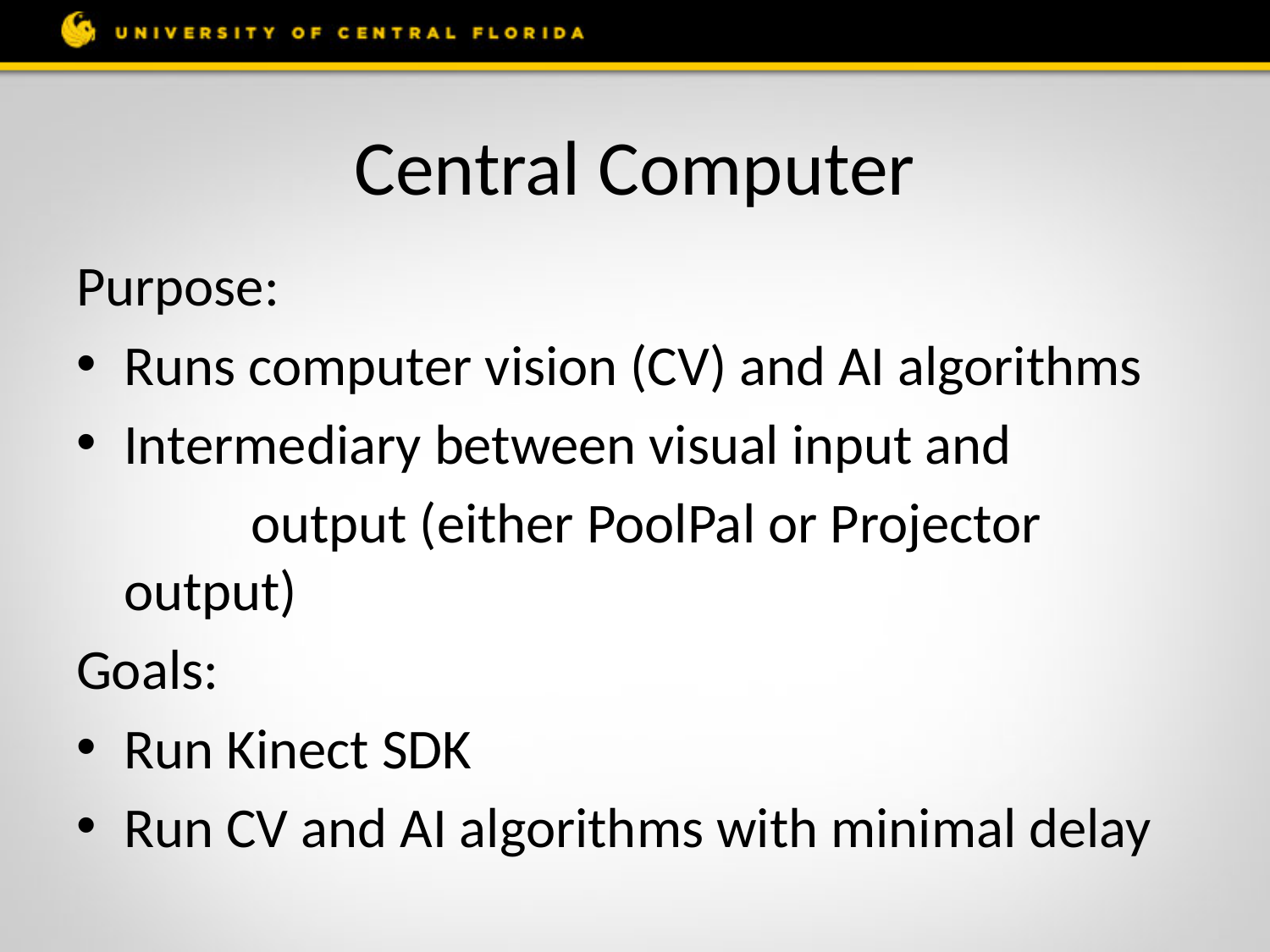

# Central Computer
Purpose:
Runs computer vision (CV) and AI algorithms
Intermediary between visual input and
		output (either PoolPal or Projector output)
Goals:
Run Kinect SDK
Run CV and AI algorithms with minimal delay